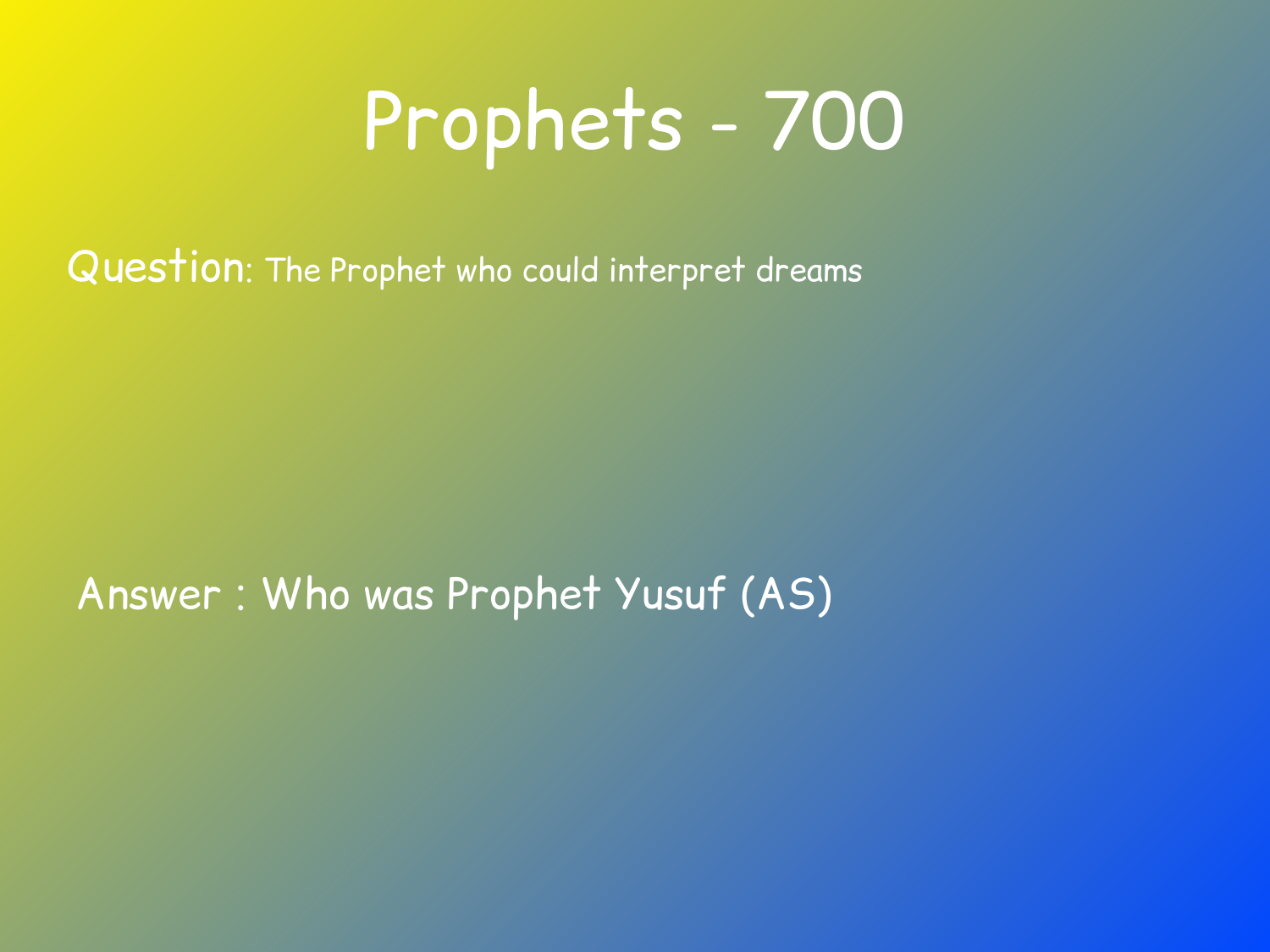

# Prophets - 700
Question: The Prophet who could interpret dreams

Answer : Who was Prophet Yusuf (AS)